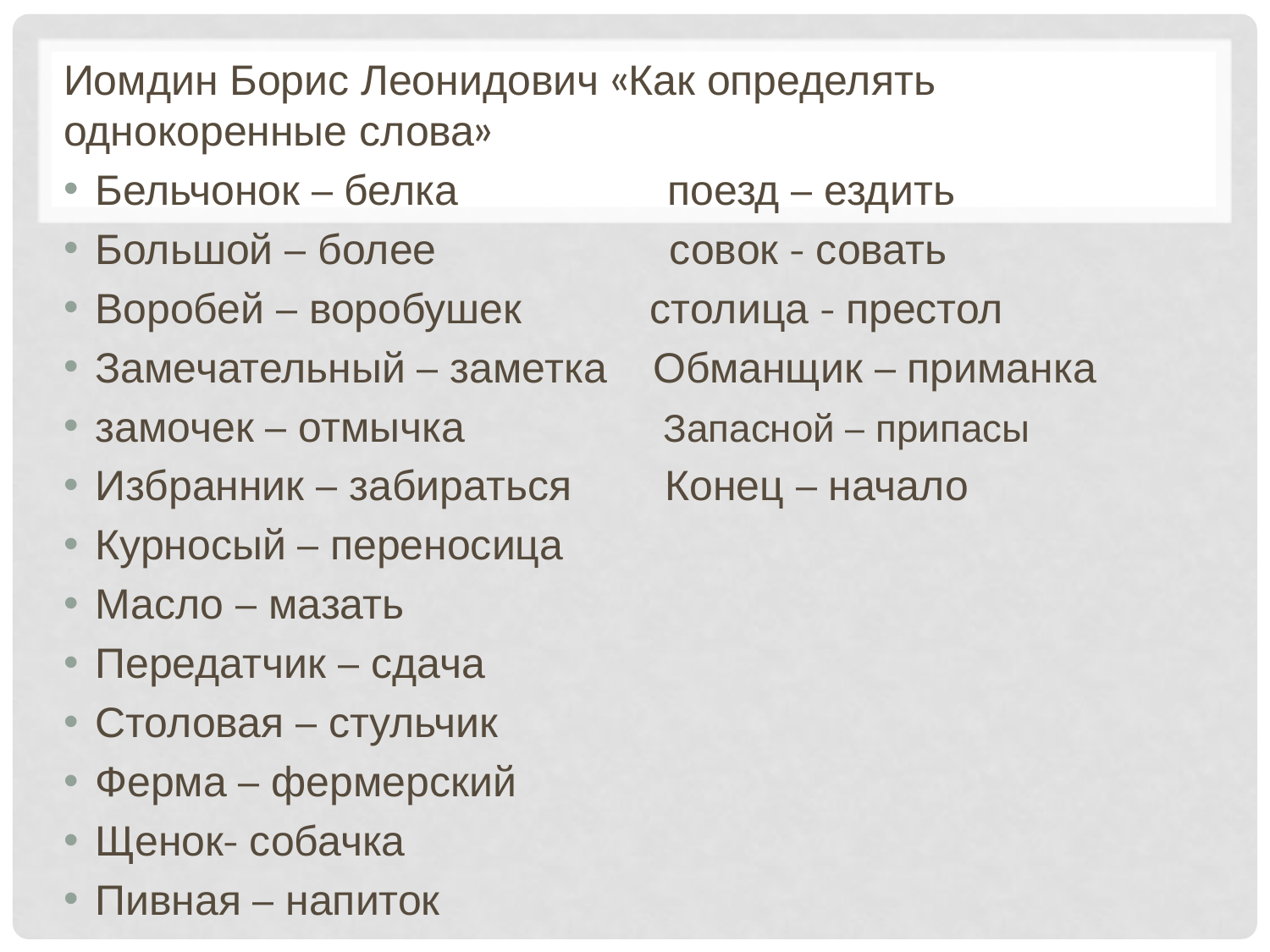

Иомдин Борис Леонидович «Как определять однокоренные слова»
Бельчонок – белка                  поезд – ездить
Большой – более                    совок - совать
Воробей – воробушек           столица - престол
Замечательный – заметка    Обманщик – приманка
замочек – отмычка                 Запасной – припасы
Избранник – забираться        Конец – начало
Курносый – переносица
Масло – мазать
Передатчик – сдача
Столовая – стульчик
Ферма – фермерский
Щенок- собачка
Пивная – напиток